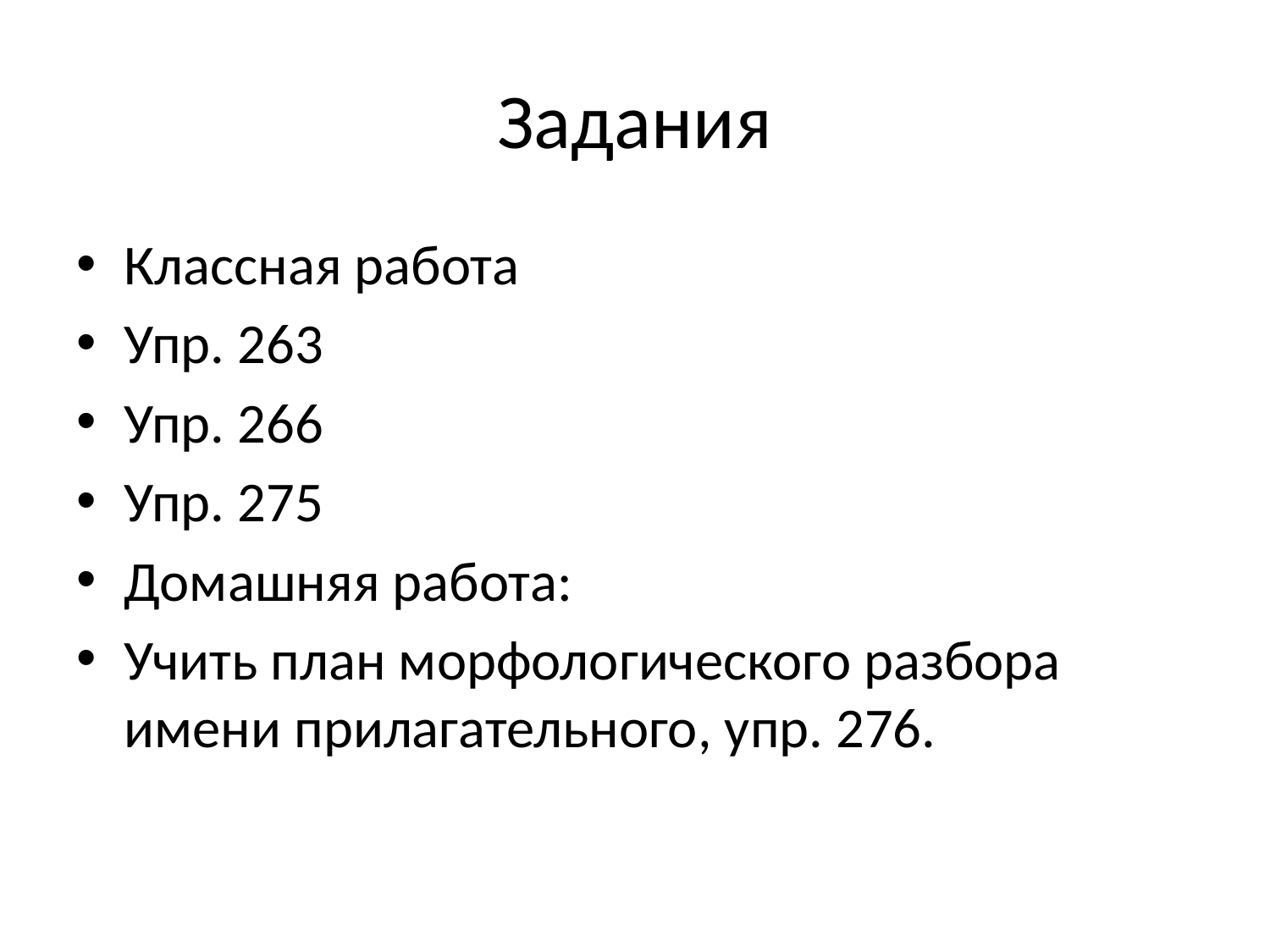

# Задания
Классная работа
Упр. 263
Упр. 266
Упр. 275
Домашняя работа:
Учить план морфологического разбора имени прилагательного, упр. 276.